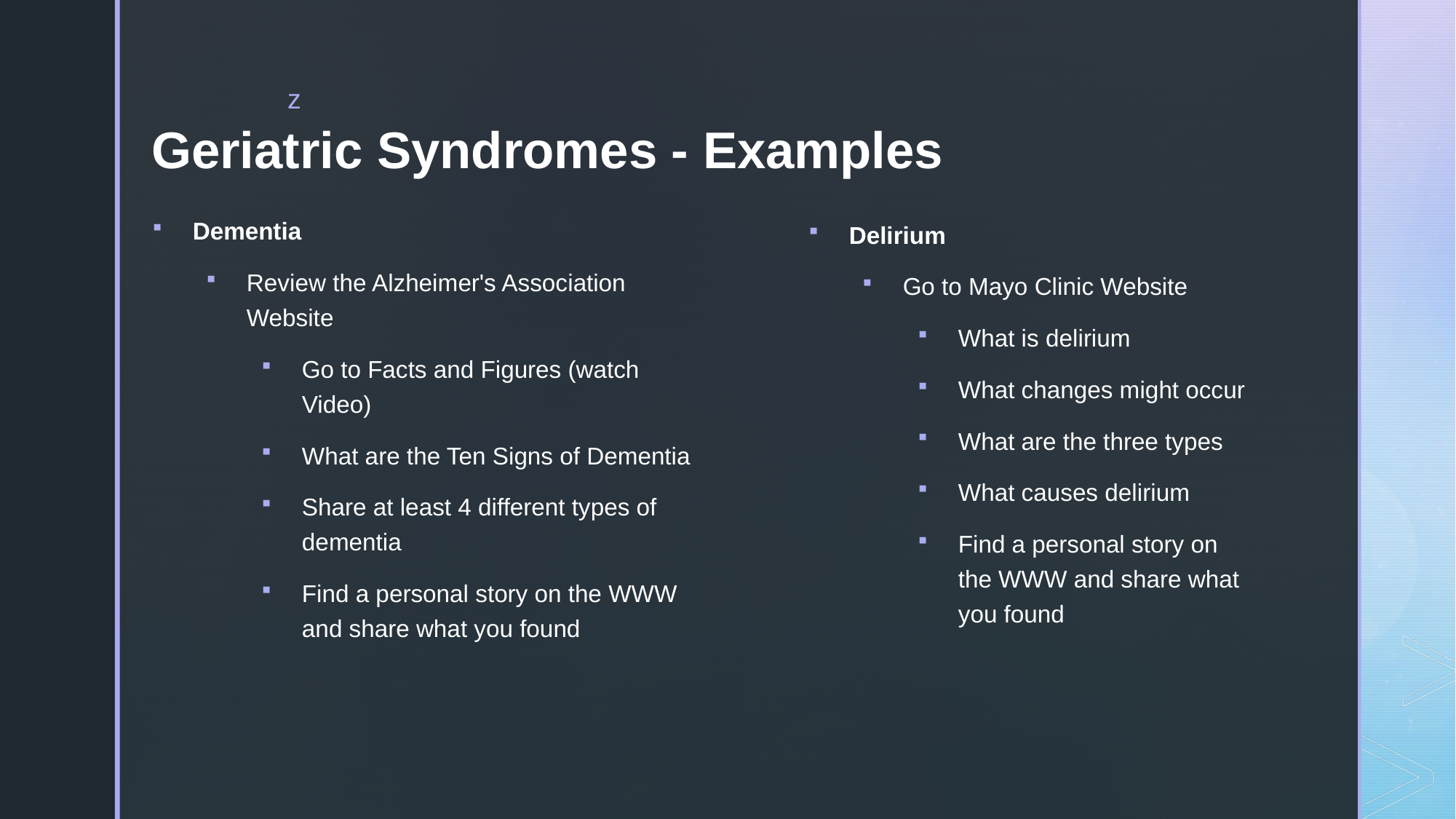

# Geriatric Syndromes - Examples
Dementia
Review the Alzheimer's Association Website
Go to Facts and Figures (watch Video)
What are the Ten Signs of Dementia
Share at least 4 different types of dementia
Find a personal story on the WWW and share what you found
Delirium
Go to Mayo Clinic Website
What is delirium
What changes might occur
What are the three types
What causes delirium
Find a personal story on the WWW and share what you found